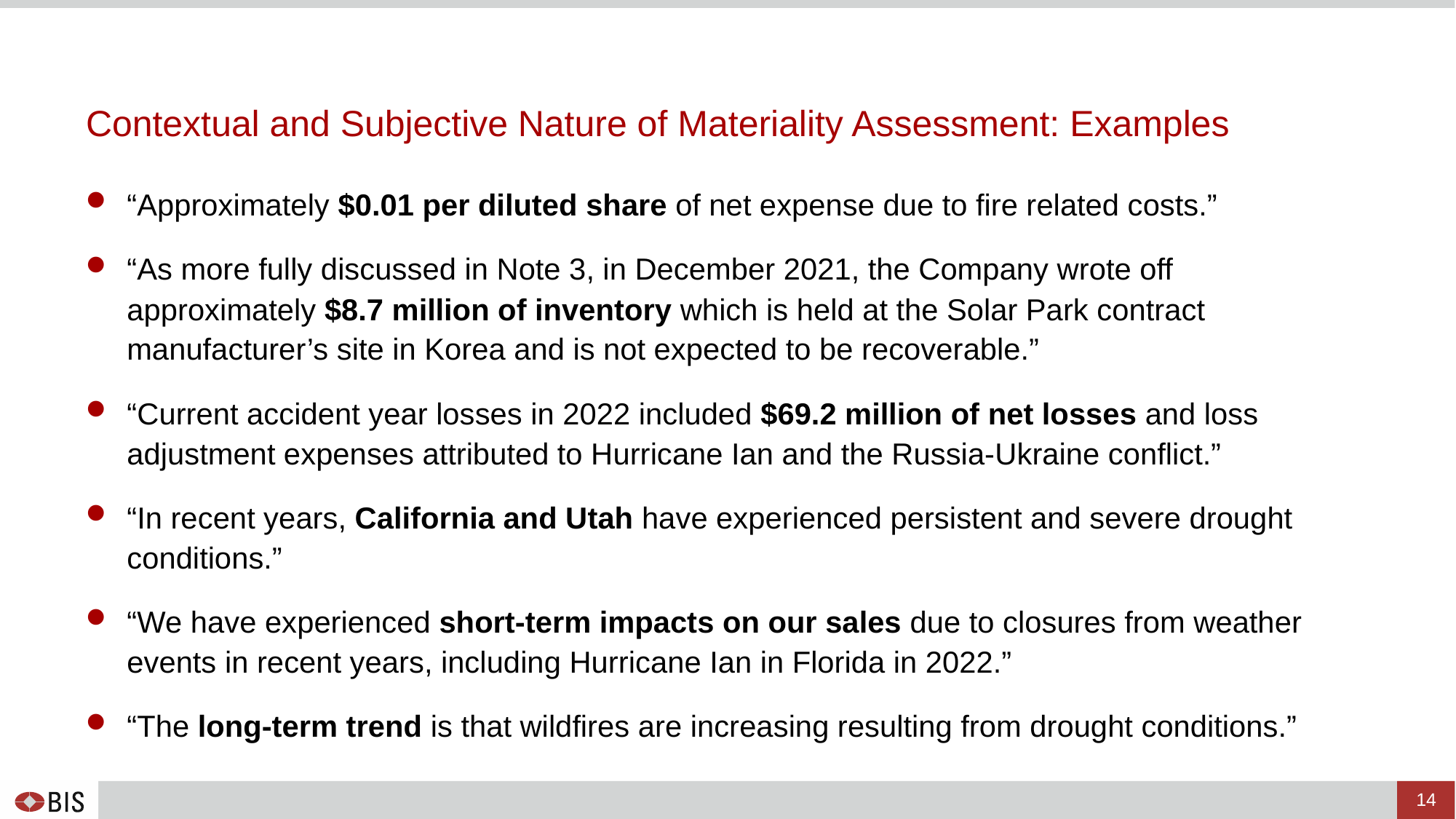

# Contextual and Subjective Nature of Materiality Assessment: Examples
“Approximately $0.01 per diluted share of net expense due to fire related costs.”
“As more fully discussed in Note 3, in December 2021, the Company wrote off approximately $8.7 million of inventory which is held at the Solar Park contract manufacturer’s site in Korea and is not expected to be recoverable.”
“Current accident year losses in 2022 included $69.2 million of net losses and loss adjustment expenses attributed to Hurricane Ian and the Russia-Ukraine conflict.”
“In recent years, California and Utah have experienced persistent and severe drought conditions.”
“We have experienced short-term impacts on our sales due to closures from weather events in recent years, including Hurricane Ian in Florida in 2022.”
“The long-term trend is that wildfires are increasing resulting from drought conditions.”
14